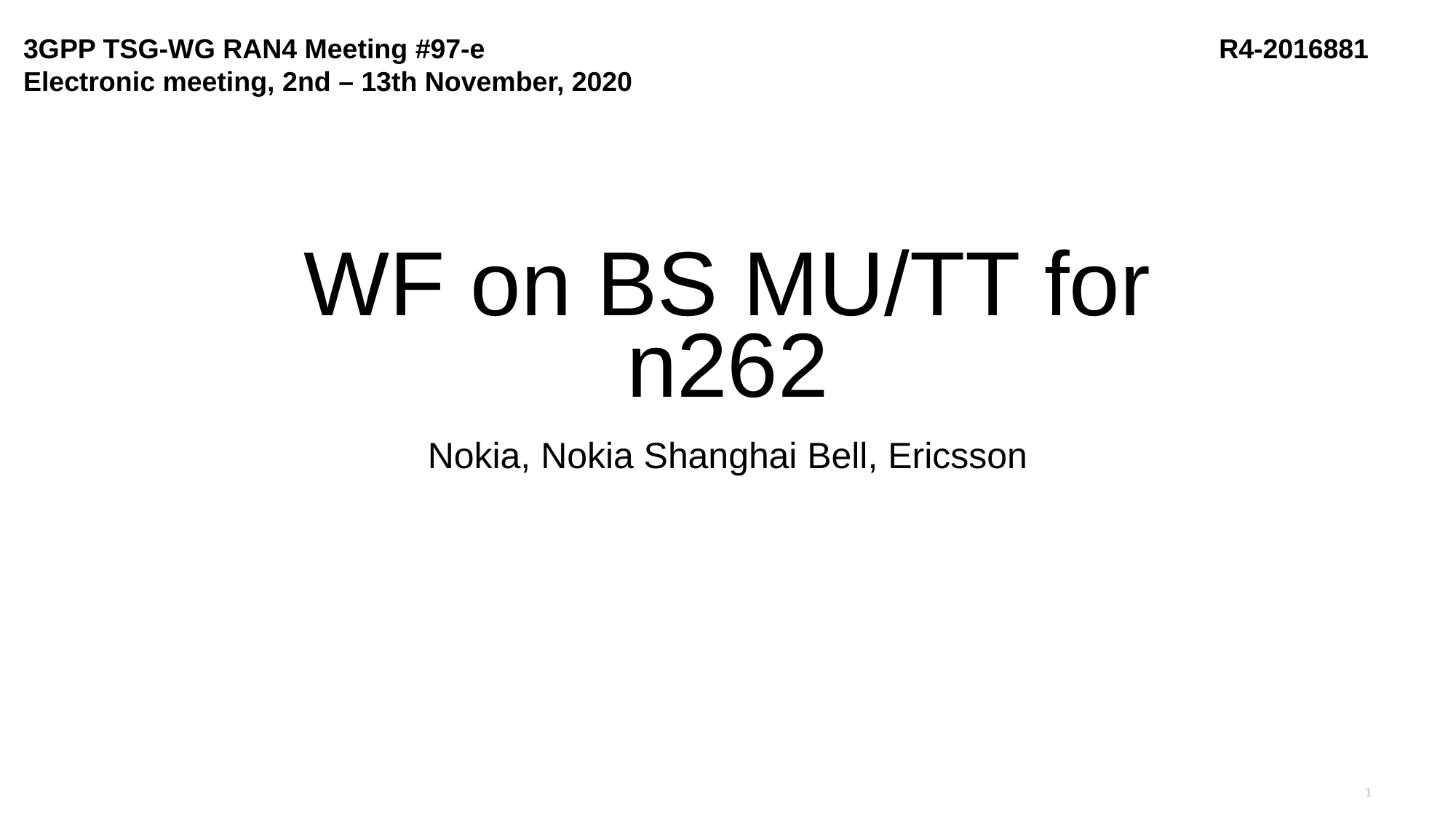

3GPP TSG-WG RAN4 Meeting #97-e
Electronic meeting, 2nd – 13th November, 2020
R4-2016881
# WF on BS MU/TT for n262
Nokia, Nokia Shanghai Bell, Ericsson